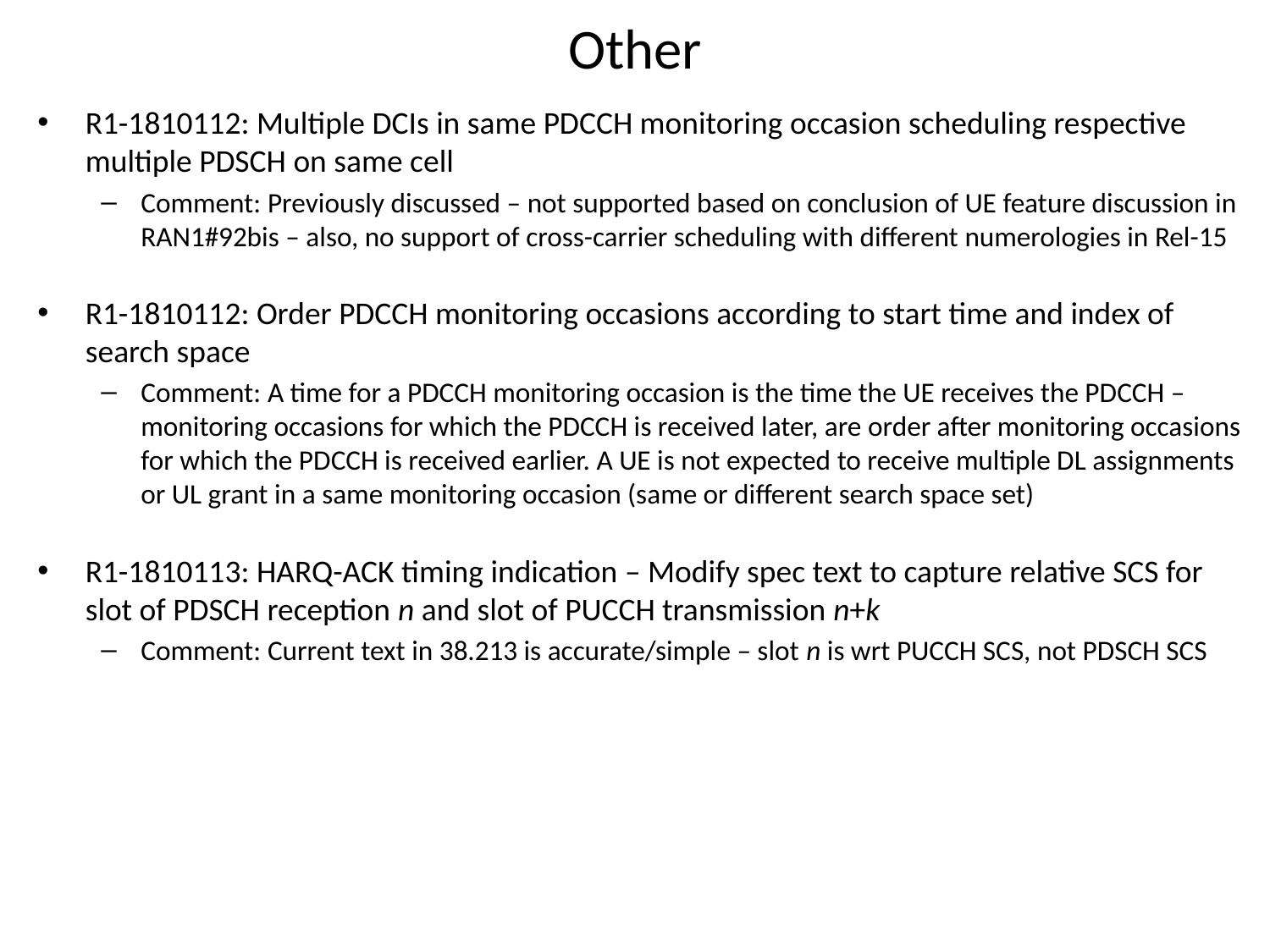

# Other
R1-1810112: Multiple DCIs in same PDCCH monitoring occasion scheduling respective multiple PDSCH on same cell
Comment: Previously discussed – not supported based on conclusion of UE feature discussion in RAN1#92bis – also, no support of cross-carrier scheduling with different numerologies in Rel-15

R1-1810112: Order PDCCH monitoring occasions according to start time and index of search space
Comment: A time for a PDCCH monitoring occasion is the time the UE receives the PDCCH – monitoring occasions for which the PDCCH is received later, are order after monitoring occasions for which the PDCCH is received earlier. A UE is not expected to receive multiple DL assignments or UL grant in a same monitoring occasion (same or different search space set)

R1-1810113: HARQ-ACK timing indication – Modify spec text to capture relative SCS for slot of PDSCH reception n and slot of PUCCH transmission n+k
Comment: Current text in 38.213 is accurate/simple – slot n is wrt PUCCH SCS, not PDSCH SCS